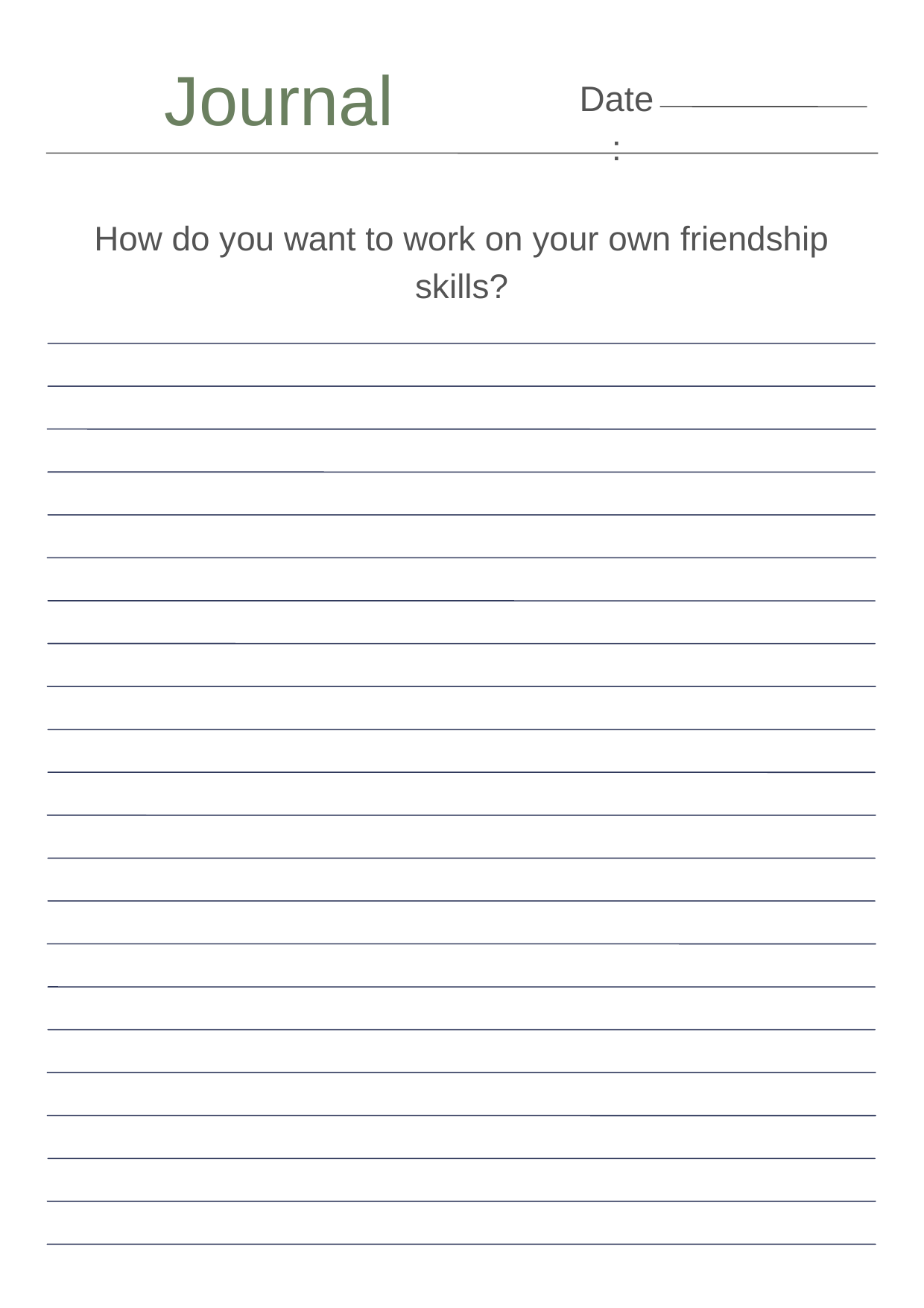

Journal
Date:

How do you want to work on your own friendship skills?